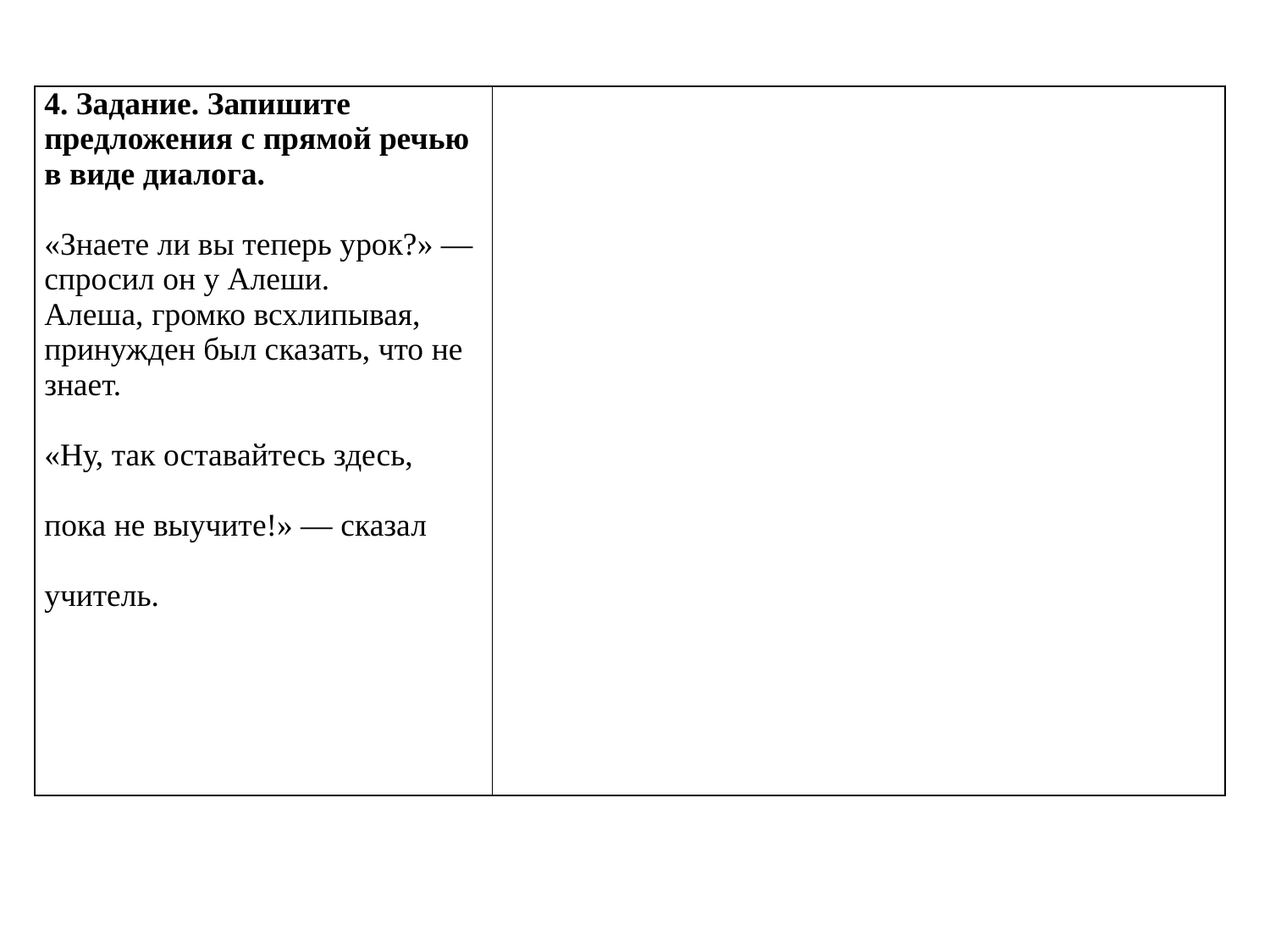

| 4. Задание. Запишите предложения с прямой речью в виде диалога. «Знаете ли вы теперь урок?» — спросил он у Алеши. Алеша, громко всхлипывая, принужден был сказать, что не знает. «Ну, так оставайтесь здесь, пока не выучите!» — сказал учитель. |  |
| --- | --- |